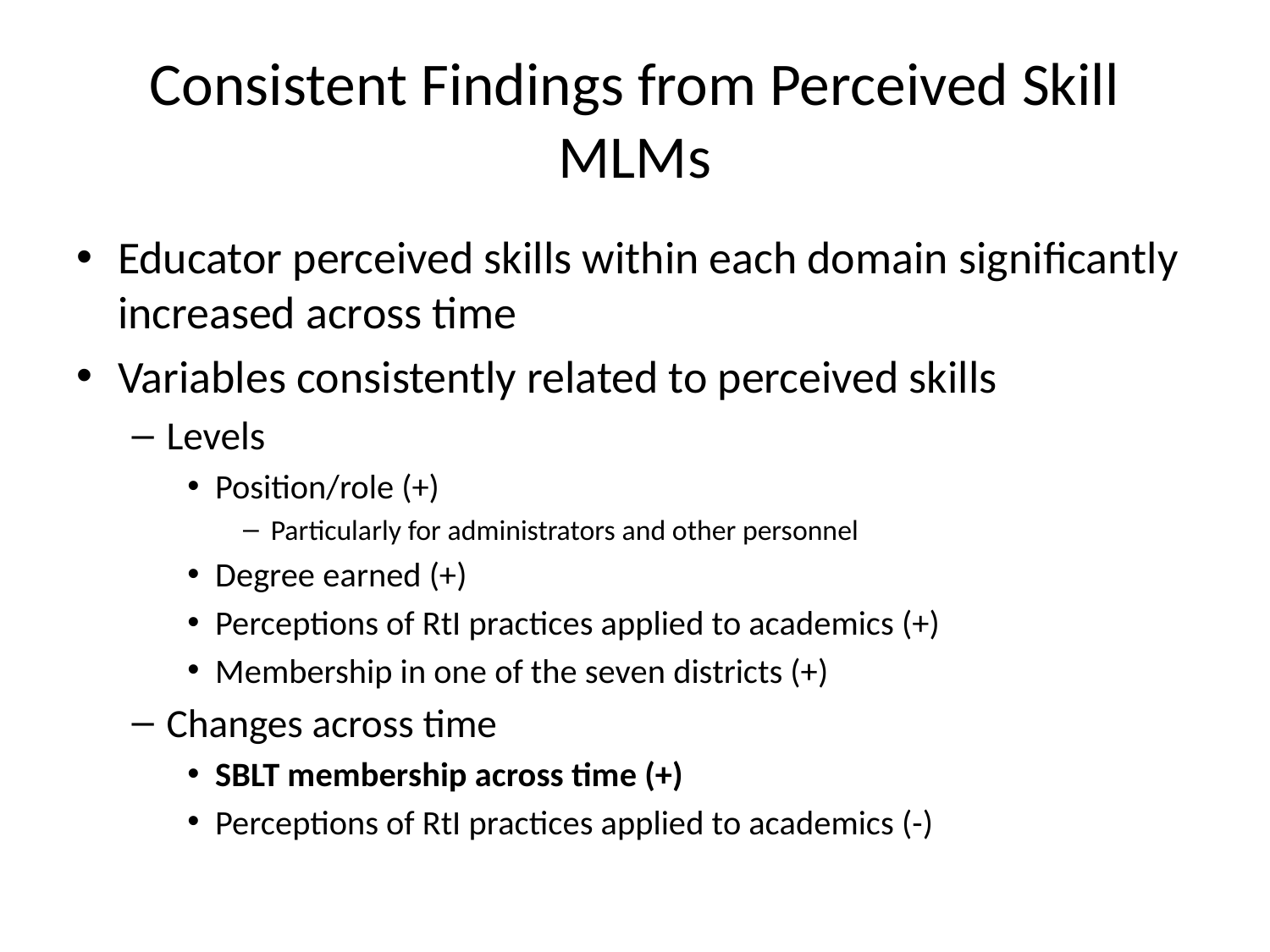

# Consistent Findings from Perceived Skill MLMs
Educator perceived skills within each domain significantly increased across time
Variables consistently related to perceived skills
Levels
Position/role (+)
Particularly for administrators and other personnel
Degree earned (+)
Perceptions of RtI practices applied to academics (+)
Membership in one of the seven districts (+)
Changes across time
SBLT membership across time (+)
Perceptions of RtI practices applied to academics (-)